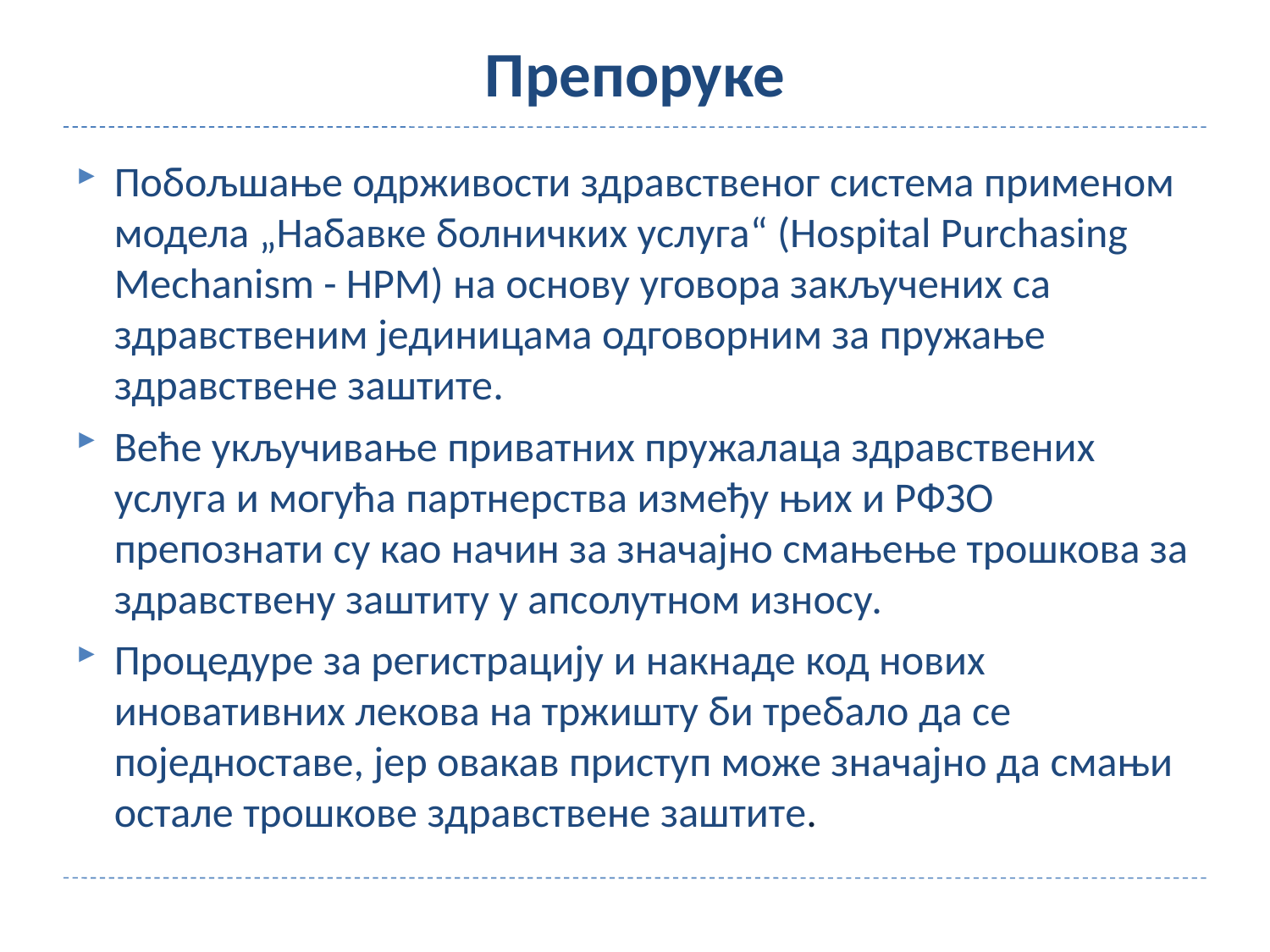

# Препоруке
Побољшање одрживости здравственог система применом модела „Набавке болничких услуга“ (Hospital Purchasing Mechanism - HPM) на основу уговора закључених са здравственим јединицама одговорним за пружање здравствене заштите.
Веће укључивање приватних пружалаца здравствених услуга и могућа партнерства између њих и РФЗО препознати су као начин за значајно смањење трошкова за здравствену заштиту у апсолутном износу.
Процедуре за регистрацију и накнаде код нових иновативних лекова на тржишту би требало да се поједноставе, јер овакав приступ може значајно да смањи остaле трошкове здрaвствeнe зaштитe.